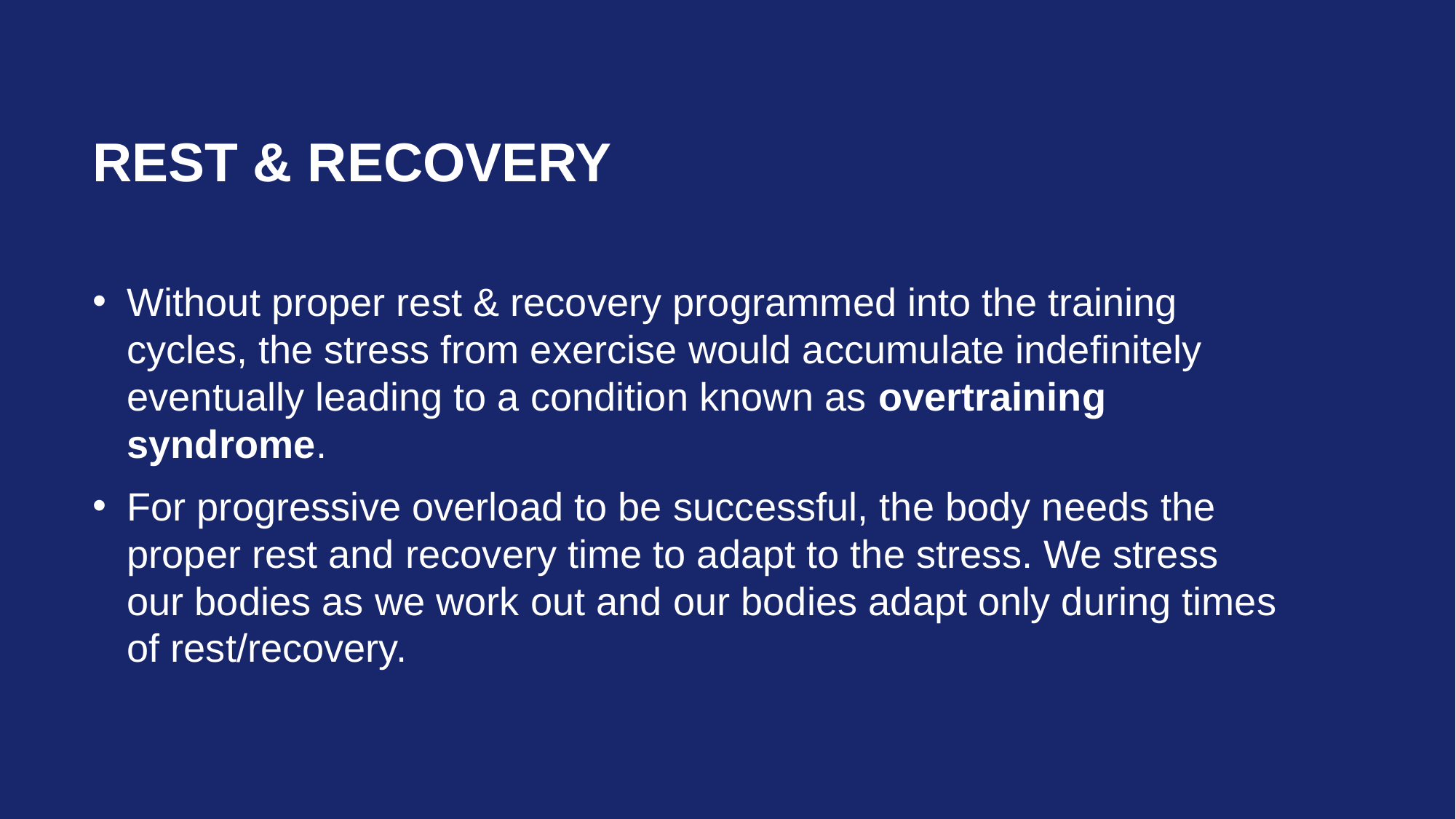

# Rest & Recovery
Without proper rest & recovery programmed into the training cycles, the stress from exercise would accumulate indefinitely eventually leading to a condition known as overtraining syndrome.
For progressive overload to be successful, the body needs the proper rest and recovery time to adapt to the stress. We stress our bodies as we work out and our bodies adapt only during times of rest/recovery.